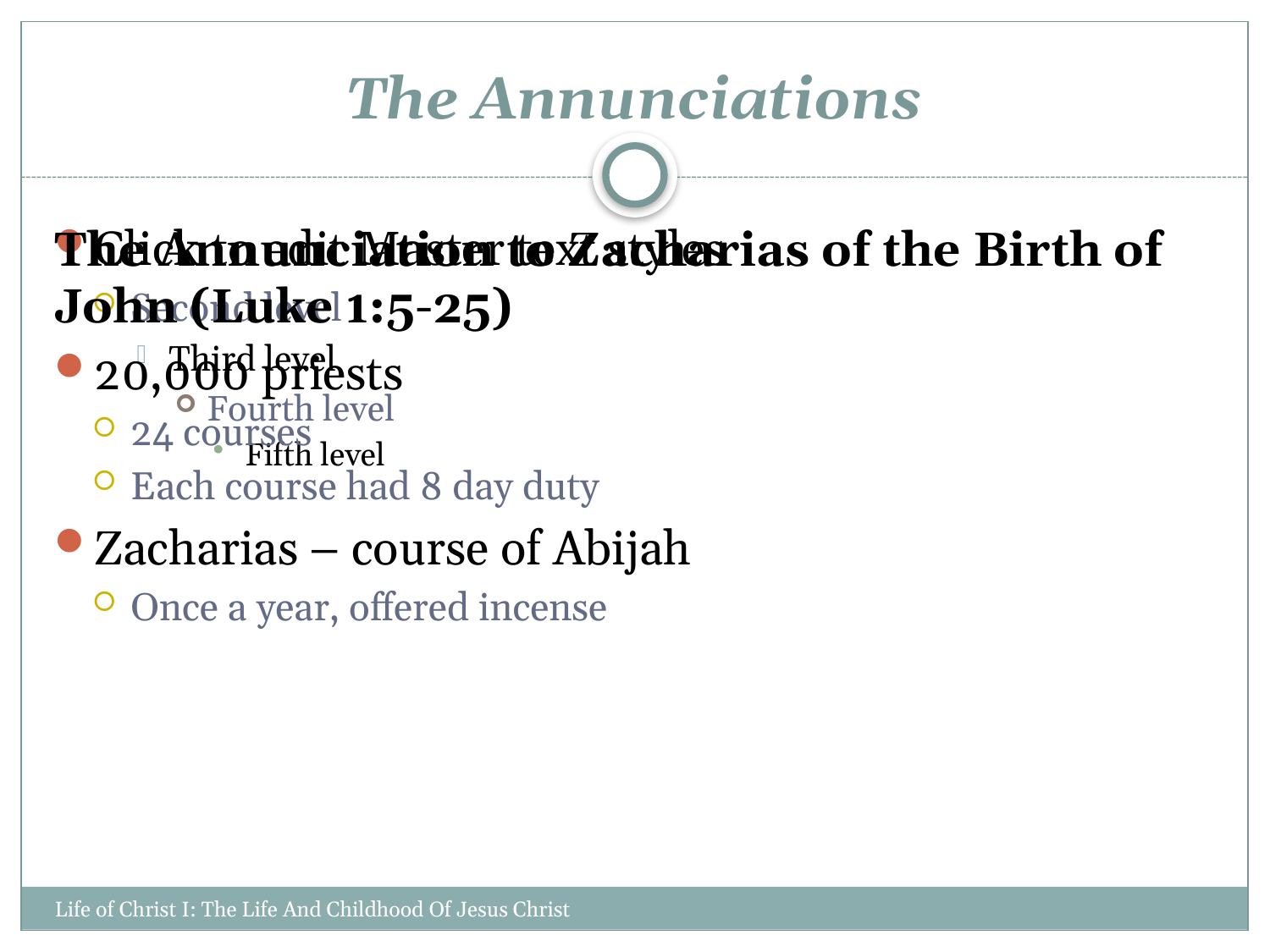

# The Annunciations

The Annunciation to Zacharias of the Birth of John (Luke 1:5-25)
20,000 priests
24 courses
Each course had 8 day duty
Zacharias – course of Abijah
Once a year, offered incense

Life of Christ I: The Life And Childhood Of Jesus Christ